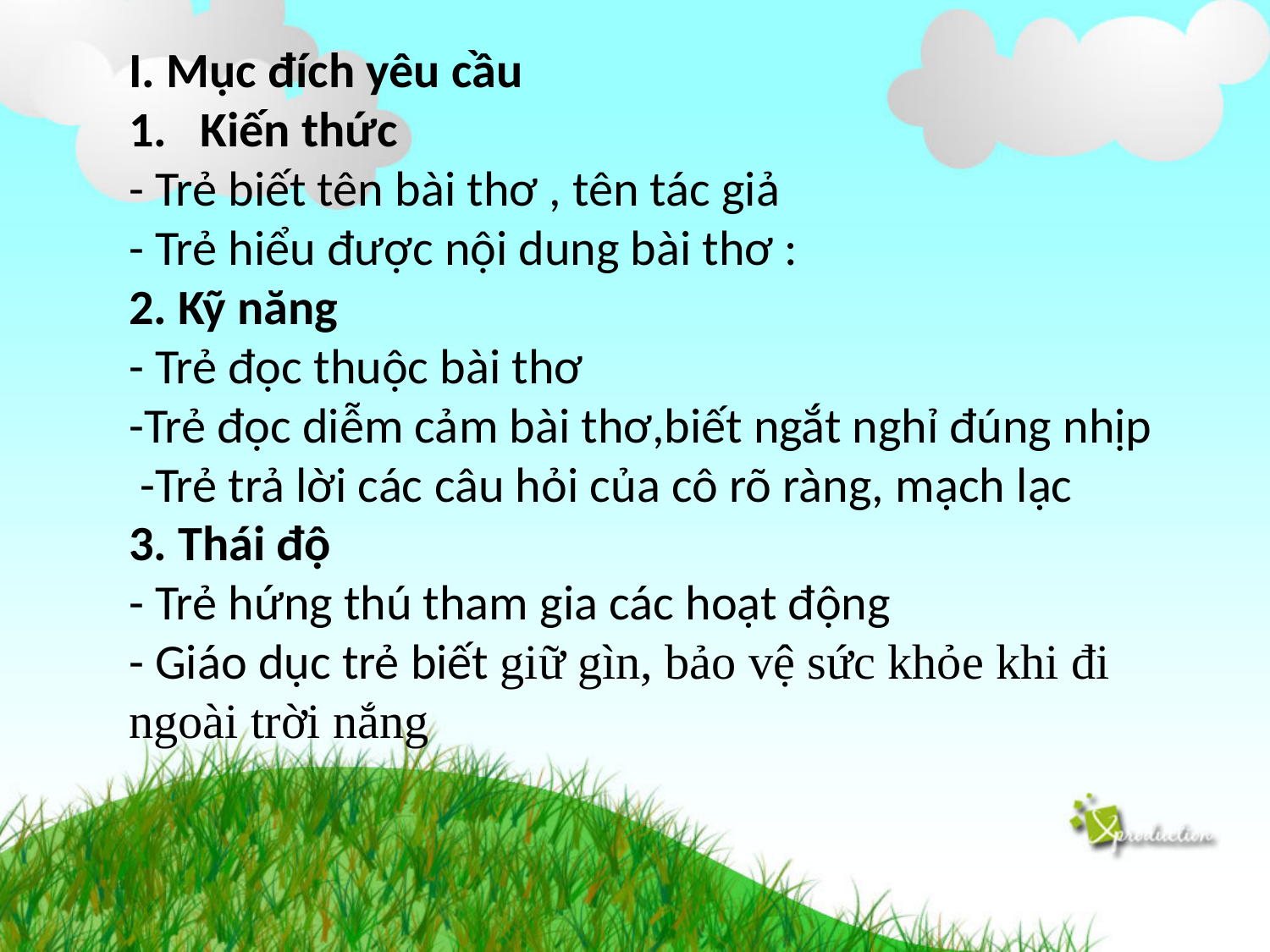

I. Mục đích yêu cầu
Kiến thức
- Trẻ biết tên bài thơ , tên tác giả
- Trẻ hiểu được nội dung bài thơ :
2. Kỹ năng
- Trẻ đọc thuộc bài thơ
-Trẻ đọc diễm cảm bài thơ,biết ngắt nghỉ đúng nhịp
 -Trẻ trả lời các câu hỏi của cô rõ ràng, mạch lạc
3. Thái độ
- Trẻ hứng thú tham gia các hoạt động
- Giáo dục trẻ biết giữ gìn, bảo vệ sức khỏe khi đi ngoài trời nắng